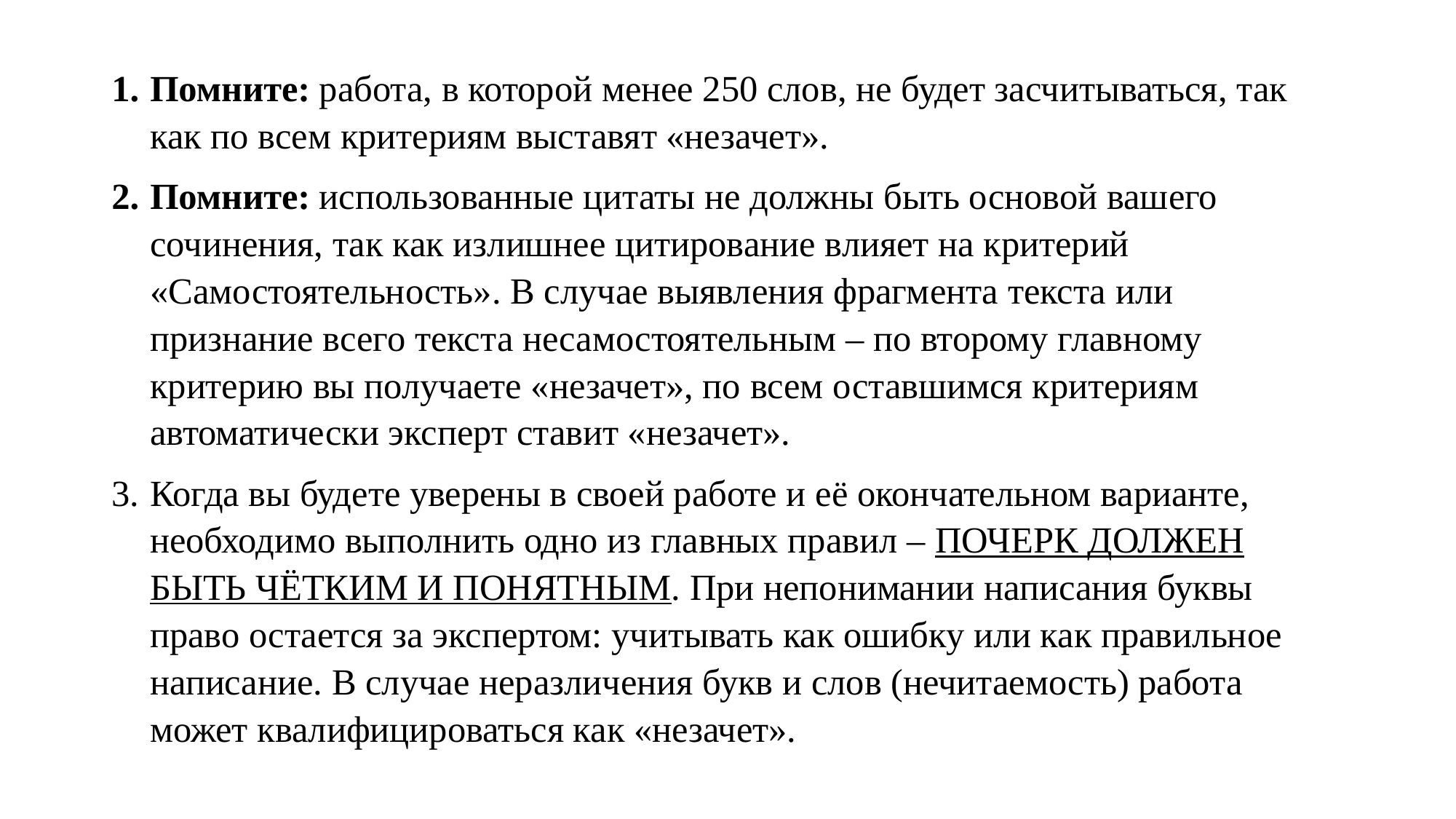

#
Помните: работа, в которой менее 250 слов, не будет засчитываться, так как по всем критериям выставят «незачет».
Помните: использованные цитаты не должны быть основой вашего сочинения, так как излишнее цитирование влияет на критерий «Самостоятельность». В случае выявления фрагмента текста или признание всего текста несамостоятельным – по второму главному критерию вы получаете «незачет», по всем оставшимся критериям автоматически эксперт ставит «незачет».
Когда вы будете уверены в своей работе и её окончательном варианте, необходимо выполнить одно из главных правил – ПОЧЕРК ДОЛЖЕН БЫТЬ ЧЁТКИМ И ПОНЯТНЫМ. При непонимании написания буквы право остается за экспертом: учитывать как ошибку или как правильное написание. В случае неразличения букв и слов (нечитаемость) работа может квалифицироваться как «незачет».